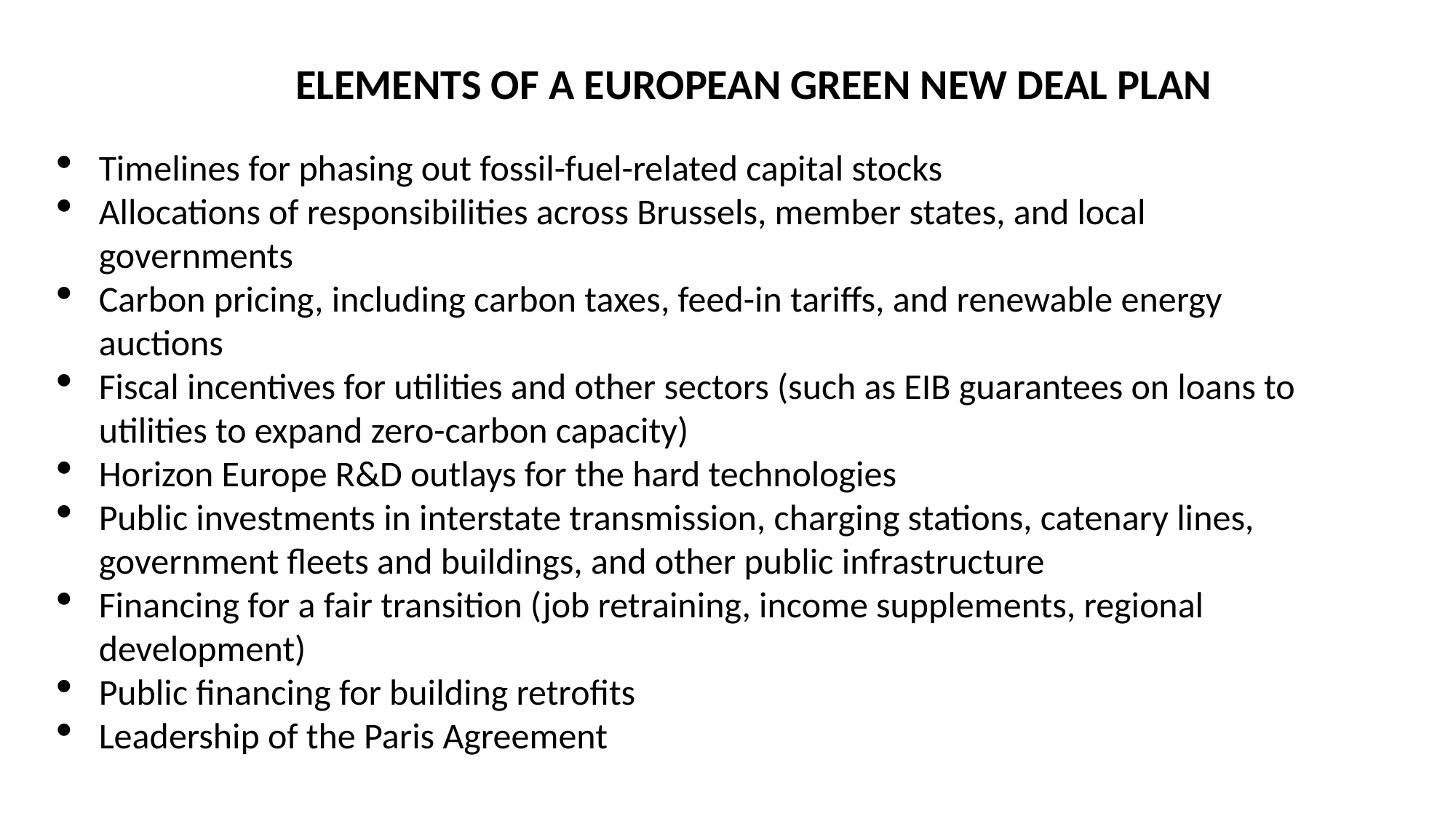

ELEMENTS OF A EUROPEAN GREEN NEW DEAL PLAN
Timelines for phasing out fossil-fuel-related capital stocks
Allocations of responsibilities across Brussels, member states, and local governments
Carbon pricing, including carbon taxes, feed-in tariffs, and renewable energy auctions
Fiscal incentives for utilities and other sectors (such as EIB guarantees on loans to utilities to expand zero-carbon capacity)
Horizon Europe R&D outlays for the hard technologies
Public investments in interstate transmission, charging stations, catenary lines, government fleets and buildings, and other public infrastructure
Financing for a fair transition (job retraining, income supplements, regional development)
Public financing for building retrofits
Leadership of the Paris Agreement